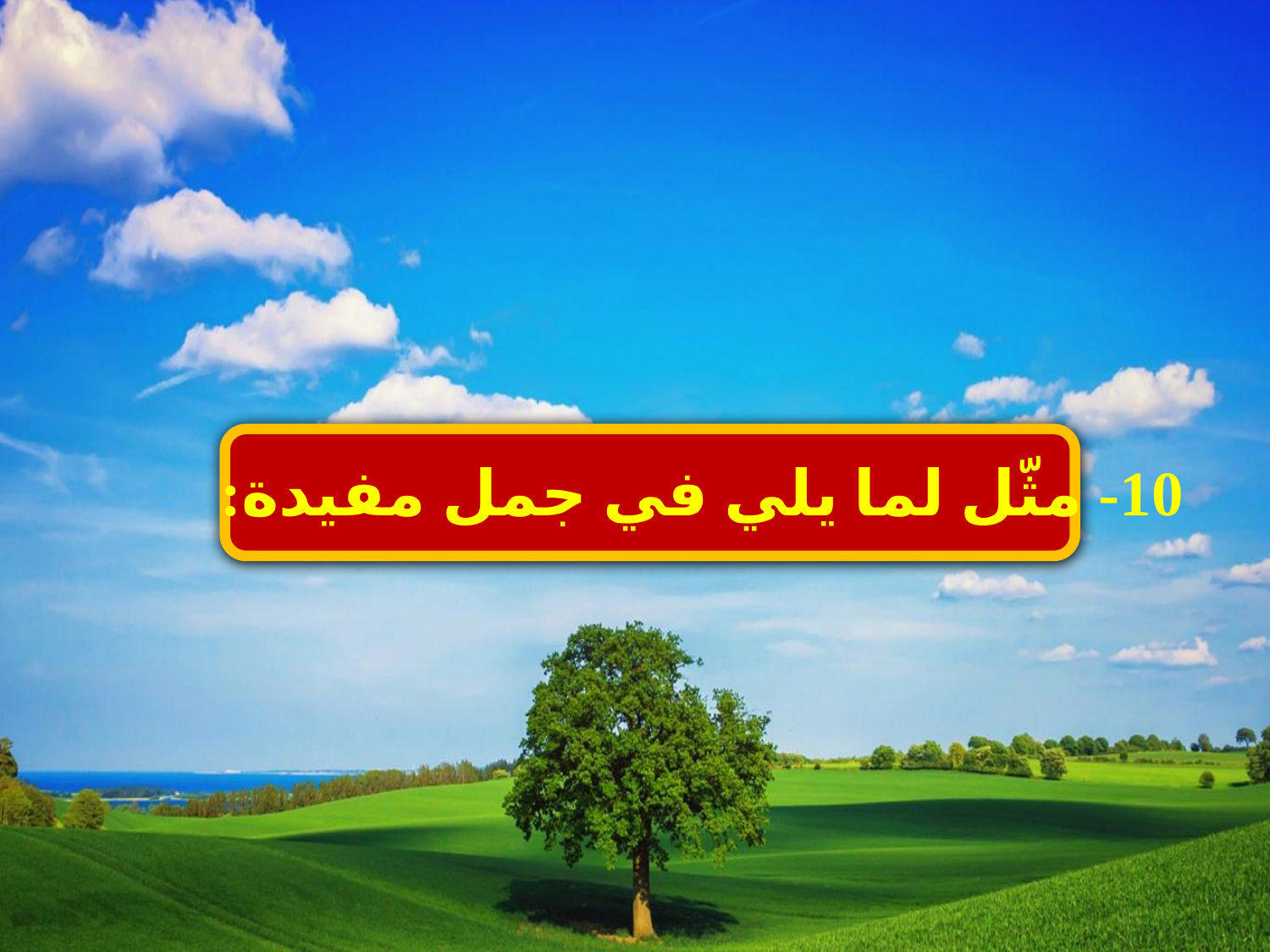

10- مثّل لما يلي في جمل مفيدة: